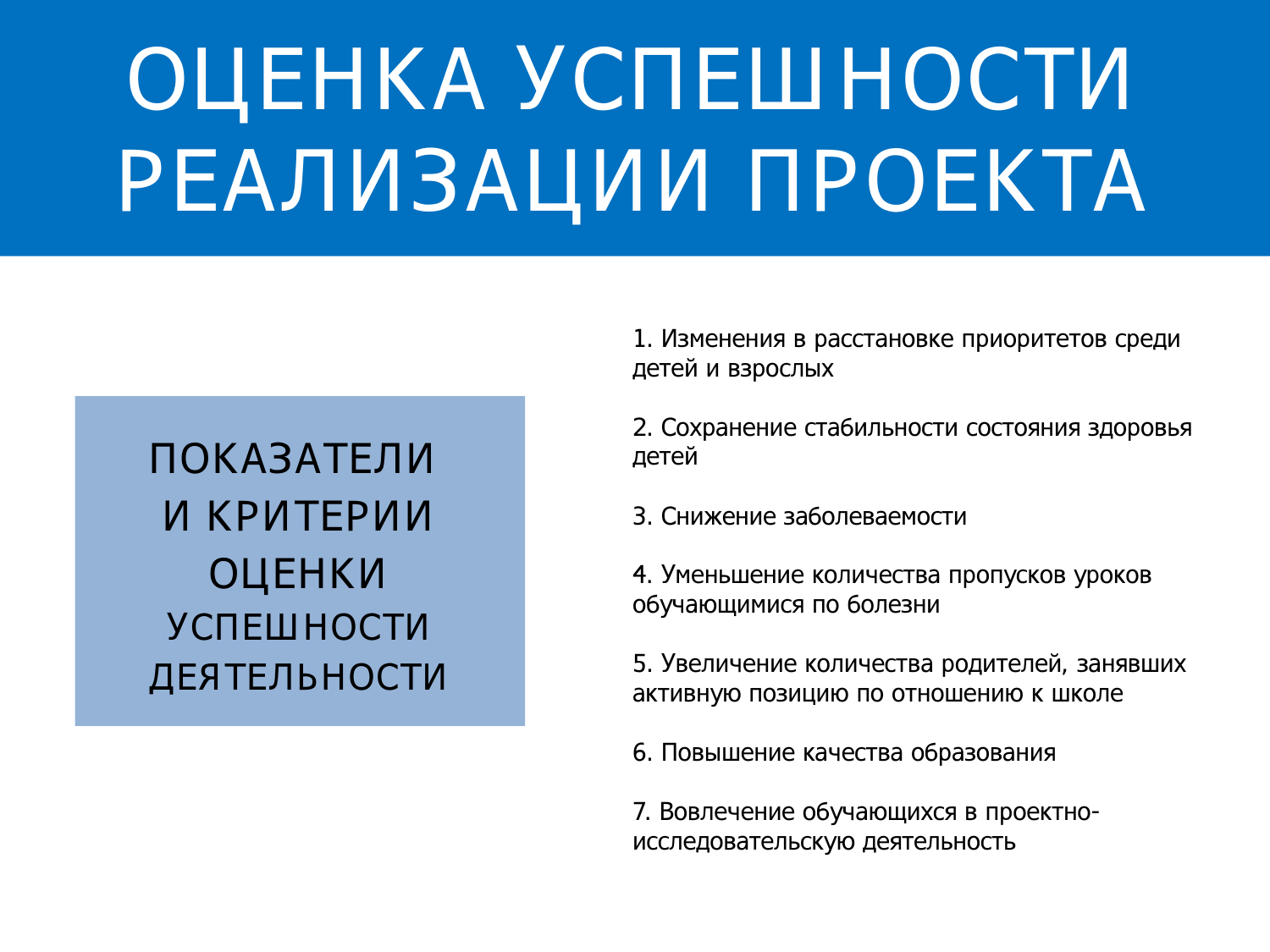

# ОЦЕНКА УСПЕШНОСТИ РЕАЛИЗАЦИИ ПРОЕКТА
1. Изменения в расстановке приоритетов среди детей и взрослых

2. Сохранение стабильности состояния здоровья детей

3. Снижение заболеваемости

4. Уменьшение количества пропусков уроков обучающимися по болезни

5. Увеличение количества родителей, занявших активную позицию по отношению к школе

6. Повышение качества образования

7. Вовлечение обучающихся в проектно-исследовательскую деятельность

ПОКАЗАТЕЛИ
И КРИТЕРИИ
ОЦЕНКИ
УСПЕШНОСТИ
ДЕЯТЕЛЬНОСТИ